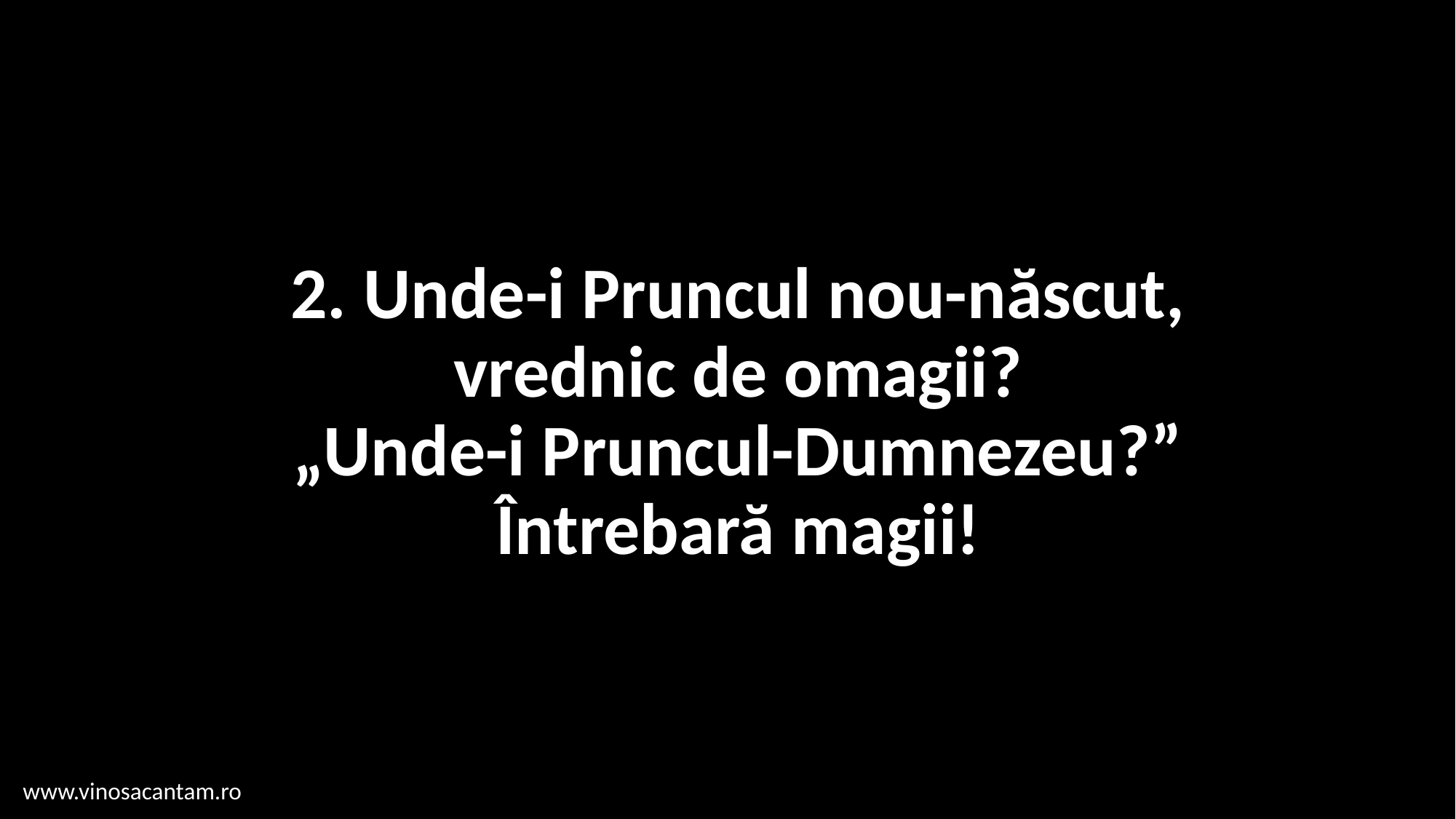

# 2. Unde-i Pruncul nou-născut, vrednic de omagii? „Unde-i Pruncul-Dumnezeu?” Întrebară magii!
www.vinosacantam.ro